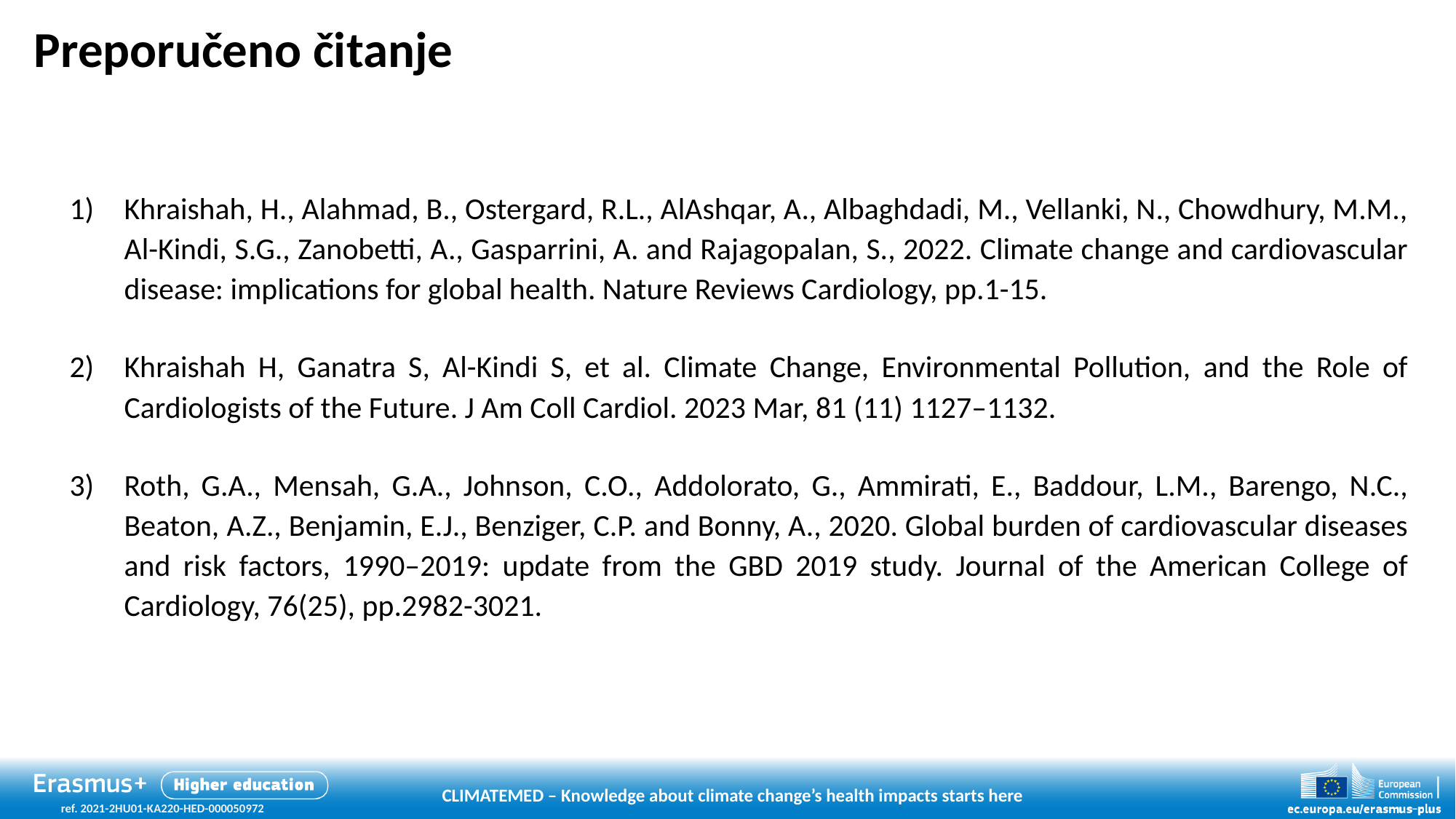

# Preporučeno čitanje
Khraishah, H., Alahmad, B., Ostergard, R.L., AlAshqar, A., Albaghdadi, M., Vellanki, N., Chowdhury, M.M., Al-Kindi, S.G., Zanobetti, A., Gasparrini, A. and Rajagopalan, S., 2022. Climate change and cardiovascular disease: implications for global health. Nature Reviews Cardiology, pp.1-15.
Khraishah H, Ganatra S, Al-Kindi S, et al. Climate Change, Environmental Pollution, and the Role of Cardiologists of the Future. J Am Coll Cardiol. 2023 Mar, 81 (11) 1127–1132.
Roth, G.A., Mensah, G.A., Johnson, C.O., Addolorato, G., Ammirati, E., Baddour, L.M., Barengo, N.C., Beaton, A.Z., Benjamin, E.J., Benziger, C.P. and Bonny, A., 2020. Global burden of cardiovascular diseases and risk factors, 1990–2019: update from the GBD 2019 study. Journal of the American College of Cardiology, 76(25), pp.2982-3021.